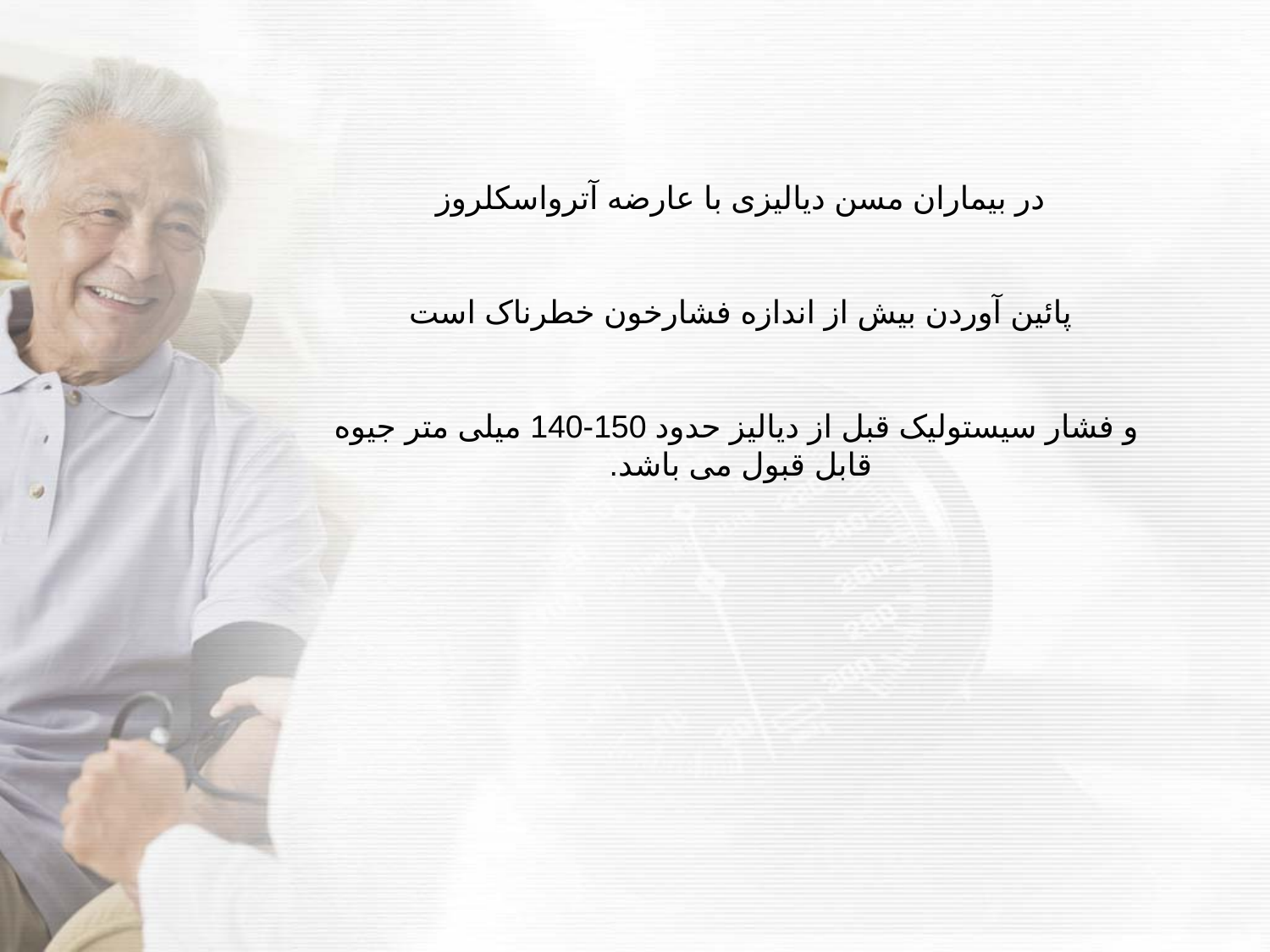

در بیماران مسن دیالیزی با عارضه آترواسکلروز

پائین آوردن بیش از اندازه فشارخون خطرناک است

 و فشار سیستولیک قبل از دیالیز حدود 150-140 میلی متر جیوه قابل قبول می باشد.